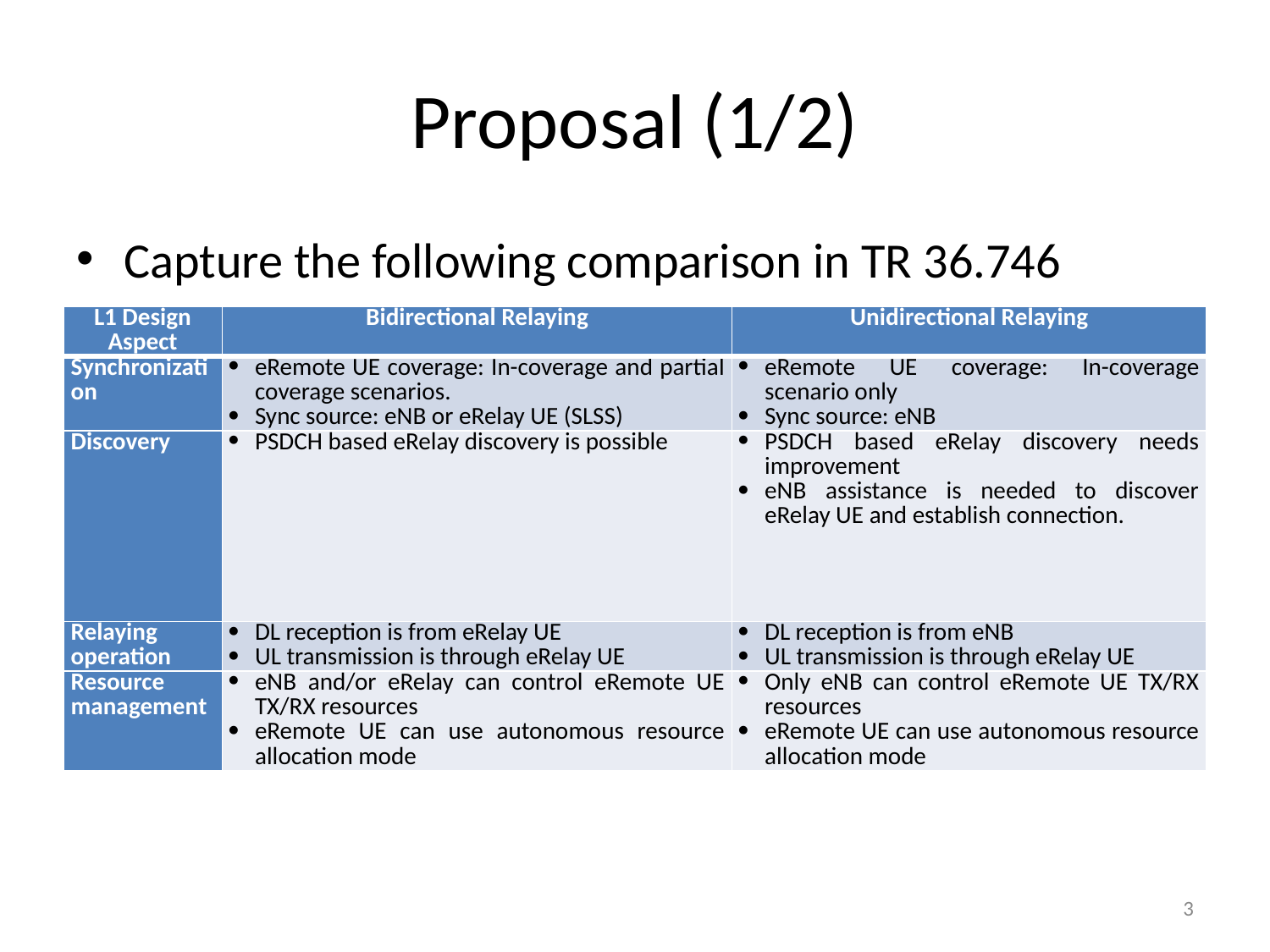

# Proposal (1/2)
Capture the following comparison in TR 36.746
| L1 Design Aspect | Bidirectional Relaying | Unidirectional Relaying |
| --- | --- | --- |
| Synchronization | eRemote UE coverage: In-coverage and partial coverage scenarios. Sync source: eNB or eRelay UE (SLSS) | eRemote UE coverage: In-coverage scenario only Sync source: eNB |
| Discovery | PSDCH based eRelay discovery is possible | PSDCH based eRelay discovery needs improvement eNB assistance is needed to discover eRelay UE and establish connection. |
| Relaying operation | DL reception is from eRelay UE UL transmission is through eRelay UE | DL reception is from eNB UL transmission is through eRelay UE |
| Resource management | eNB and/or eRelay can control eRemote UE TX/RX resources eRemote UE can use autonomous resource allocation mode | Only eNB can control eRemote UE TX/RX resources eRemote UE can use autonomous resource allocation mode |
3